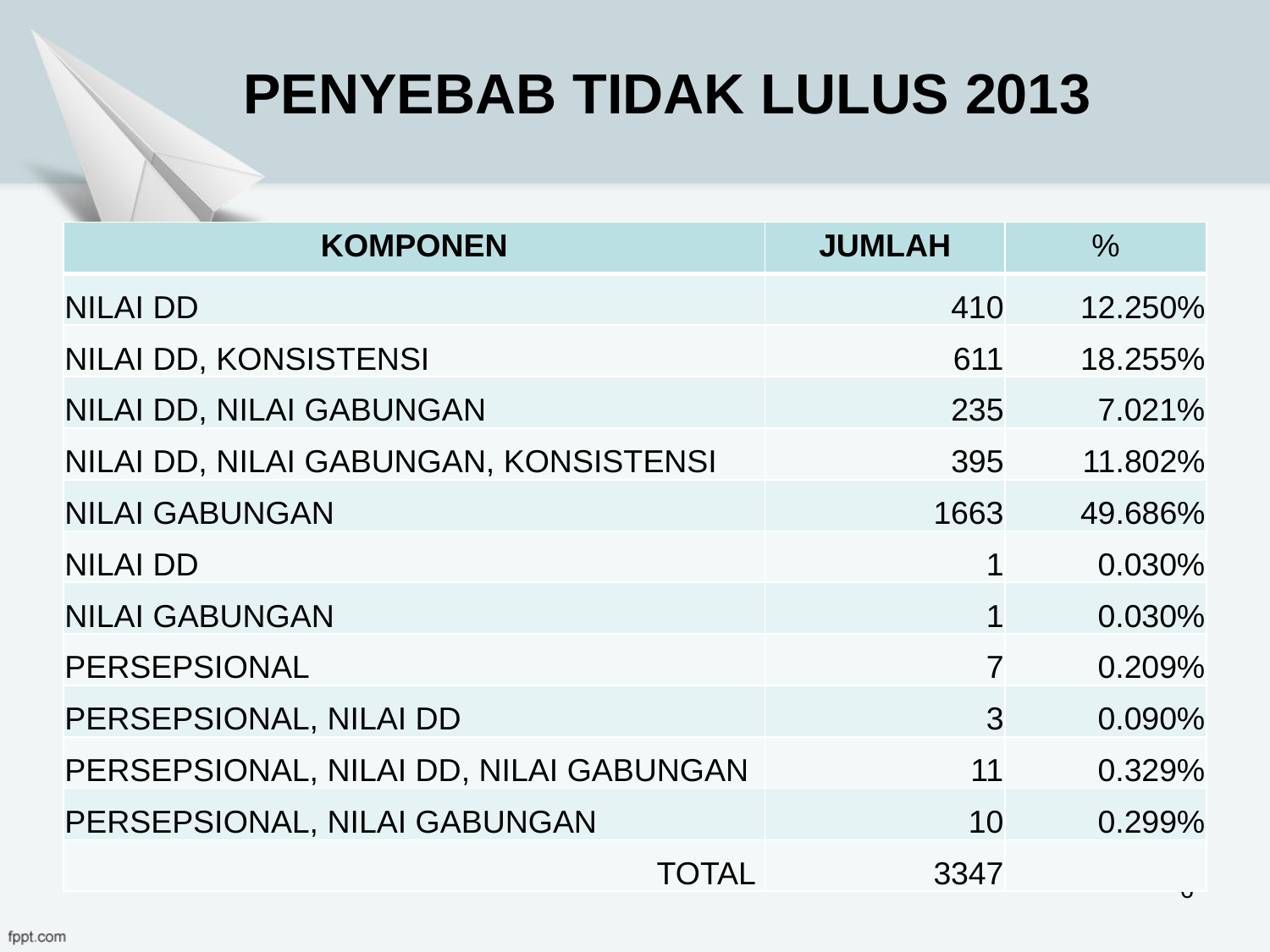

# PENYEBAB TIDAK LULUS 2013
| KOMPONEN | JUMLAH | % |
| --- | --- | --- |
| NILAI DD | 410 | 12.250% |
| NILAI DD, KONSISTENSI | 611 | 18.255% |
| NILAI DD, NILAI GABUNGAN | 235 | 7.021% |
| NILAI DD, NILAI GABUNGAN, KONSISTENSI | 395 | 11.802% |
| NILAI GABUNGAN | 1663 | 49.686% |
| NILAI DD | 1 | 0.030% |
| NILAI GABUNGAN | 1 | 0.030% |
| PERSEPSIONAL | 7 | 0.209% |
| PERSEPSIONAL, NILAI DD | 3 | 0.090% |
| PERSEPSIONAL, NILAI DD, NILAI GABUNGAN | 11 | 0.329% |
| PERSEPSIONAL, NILAI GABUNGAN | 10 | 0.299% |
| TOTAL | 3347 |  |
6